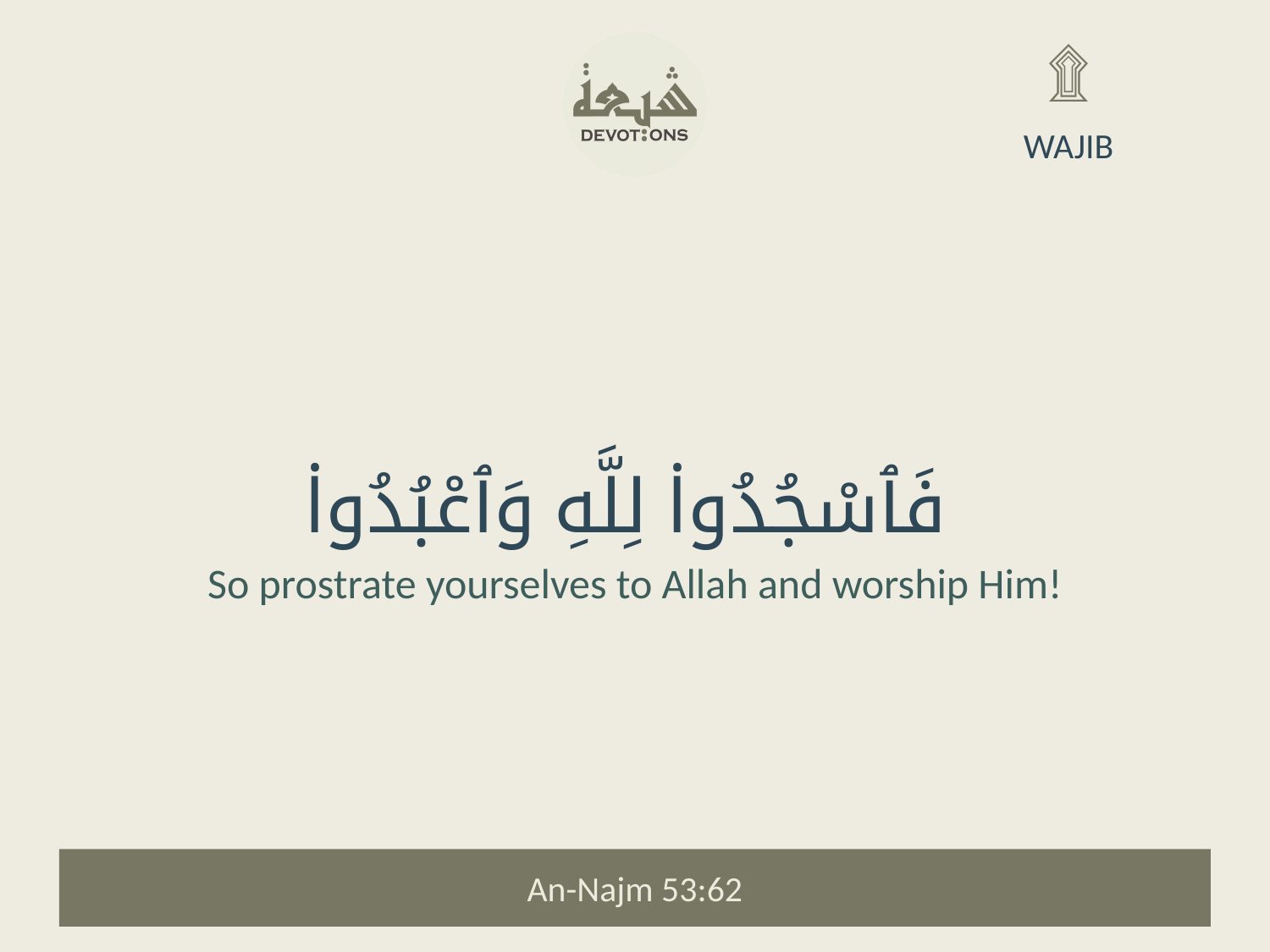

۩
WAJIB
فَٱسْجُدُوا۟ لِلَّهِ وَٱعْبُدُوا۟
So prostrate yourselves to Allah and worship Him!
An-Najm 53:62